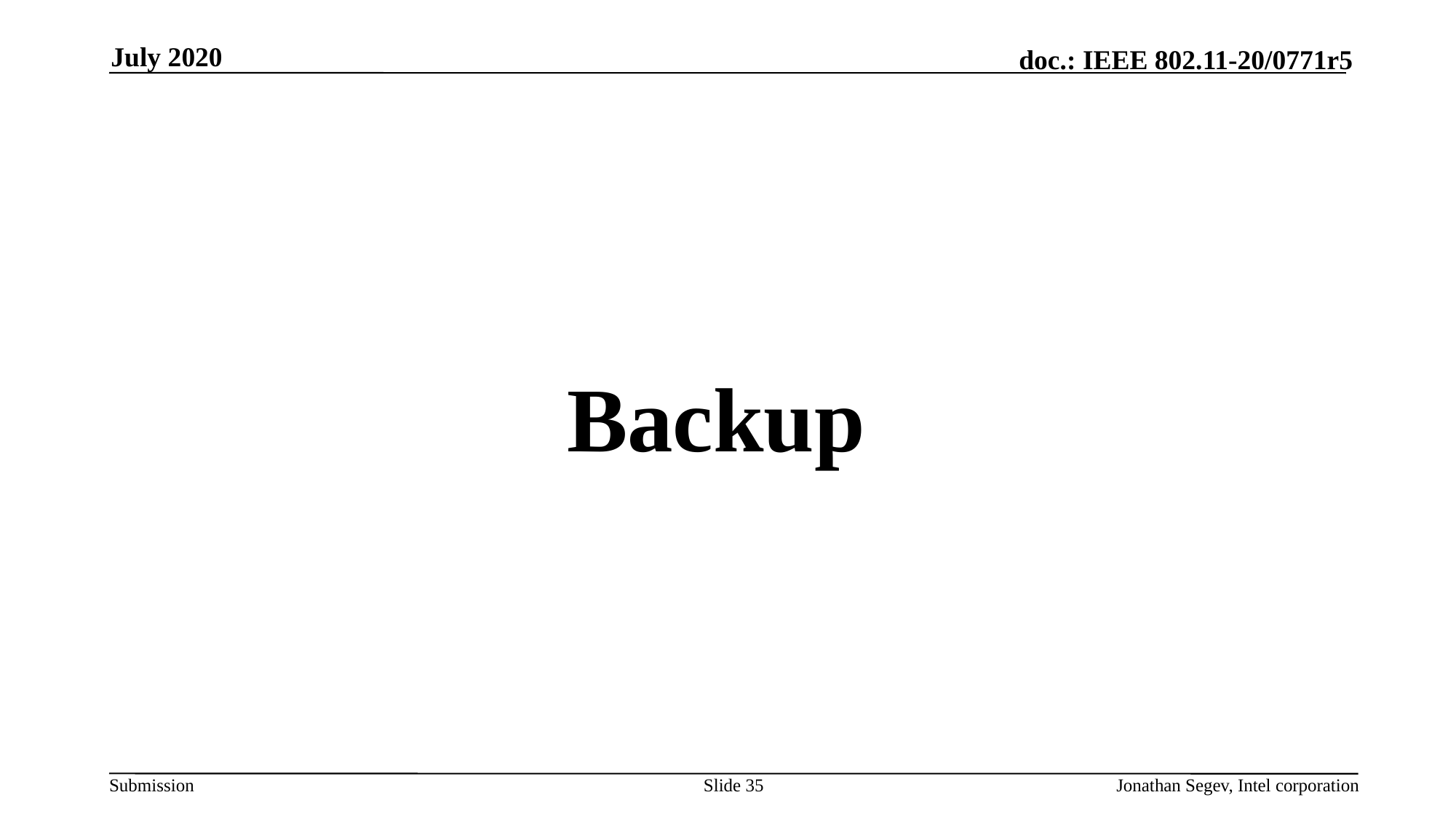

July 2020
#

Backup
Slide 35
Jonathan Segev, Intel corporation